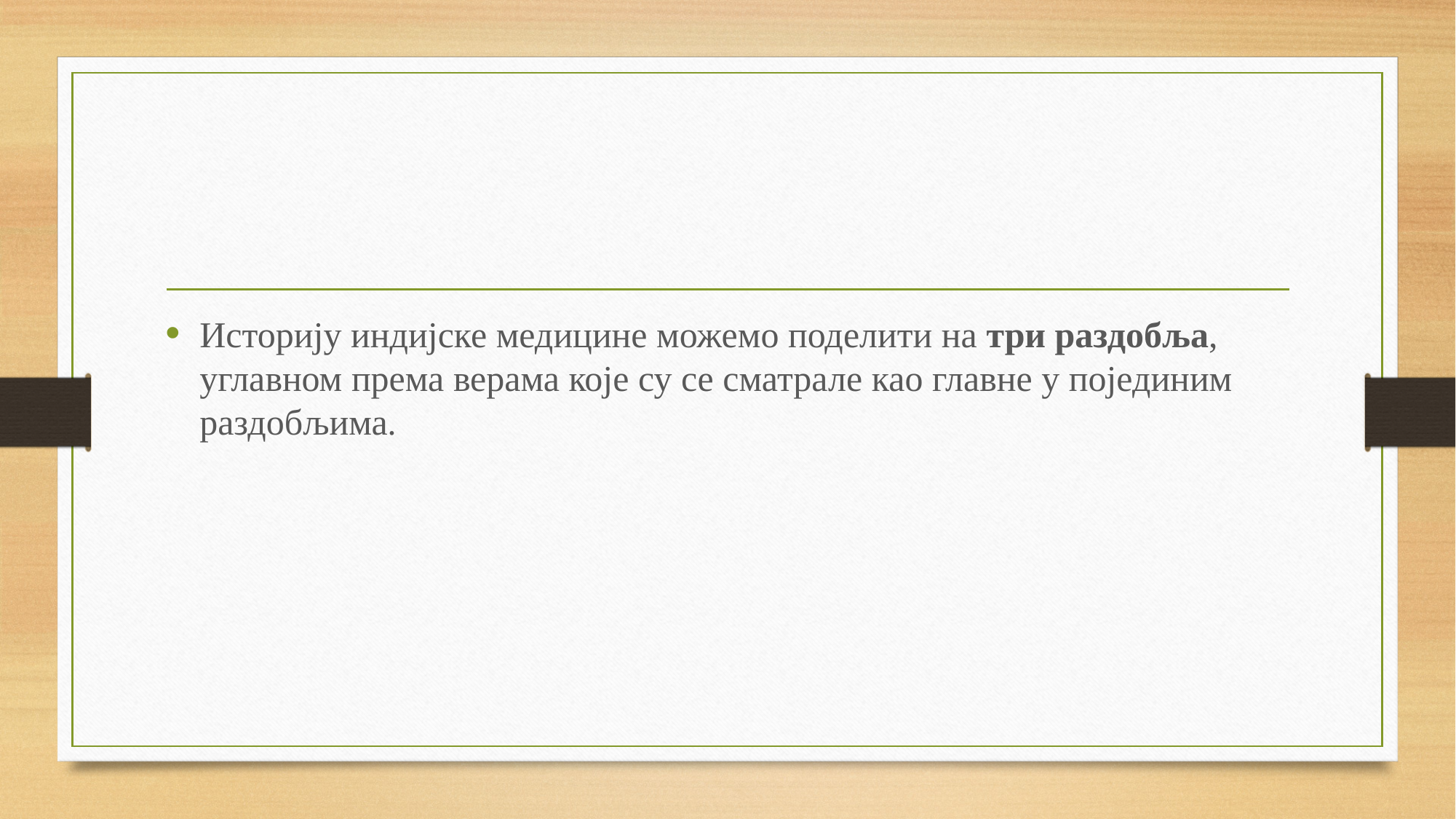

Историју индијске медицине можемо поделити на три раздобља, углавном према верама које су се сматрале као главне у појединим раздобљима.